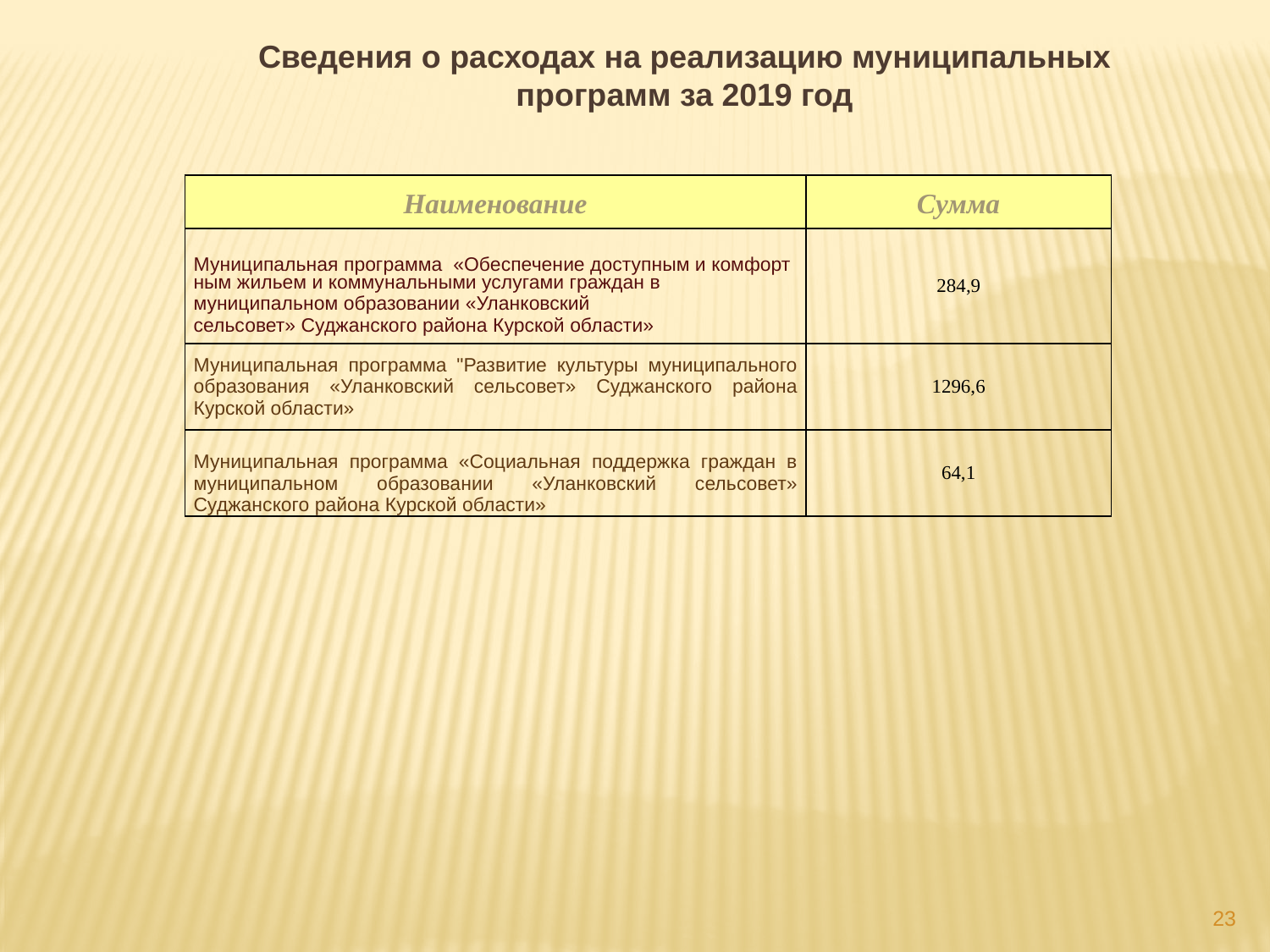

Сведения о расходах на реализацию муниципальных программ за 2019 год
| Наименование | Сумма |
| --- | --- |
| Муниципальная программа «Обеспечение доступным и комфортным жильем и коммунальными услугами граждан в муниципальном образовании «Уланковский сельсовет» Суджанского района Курской области» | 284,9 |
| Муниципальная программа "Развитие культуры муниципального образования «Уланковский сельсовет» Суджанского района Курской области» | 1296,6 |
| Муниципальная программа «Социальная поддержка граждан в муниципальном образовании «Уланковский сельсовет» Суджанского района Курской области» | 64,1 |
23